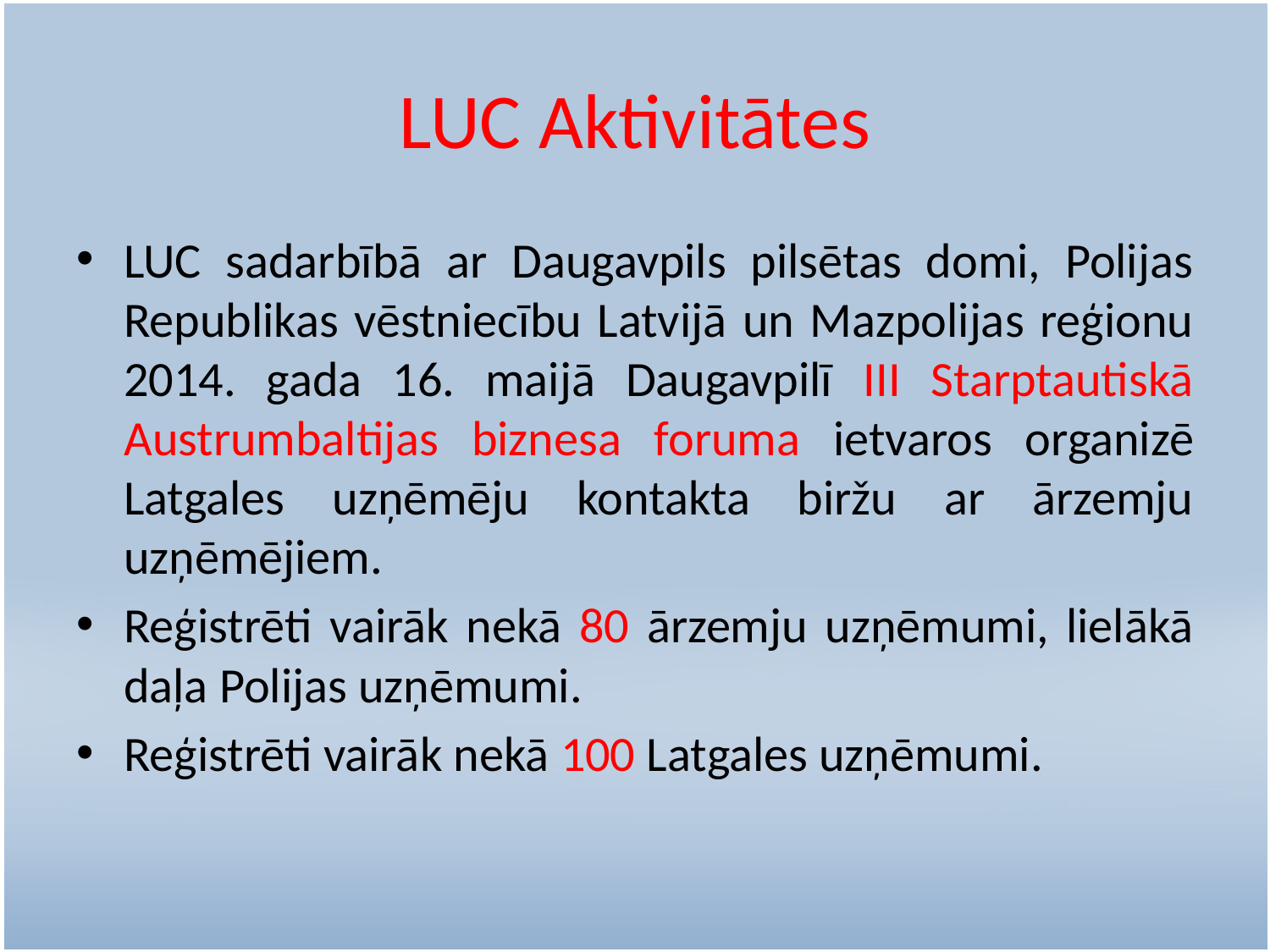

# LUC Aktivitātes
LUC sadarbībā ar Daugavpils pilsētas domi, Polijas Republikas vēstniecību Latvijā un Mazpolijas reģionu 2014. gada 16. maijā Daugavpilī III Starptautiskā Austrumbaltijas biznesa foruma ietvaros organizē Latgales uzņēmēju kontakta biržu ar ārzemju uzņēmējiem.
Reģistrēti vairāk nekā 80 ārzemju uzņēmumi, lielākā daļa Polijas uzņēmumi.
Reģistrēti vairāk nekā 100 Latgales uzņēmumi.